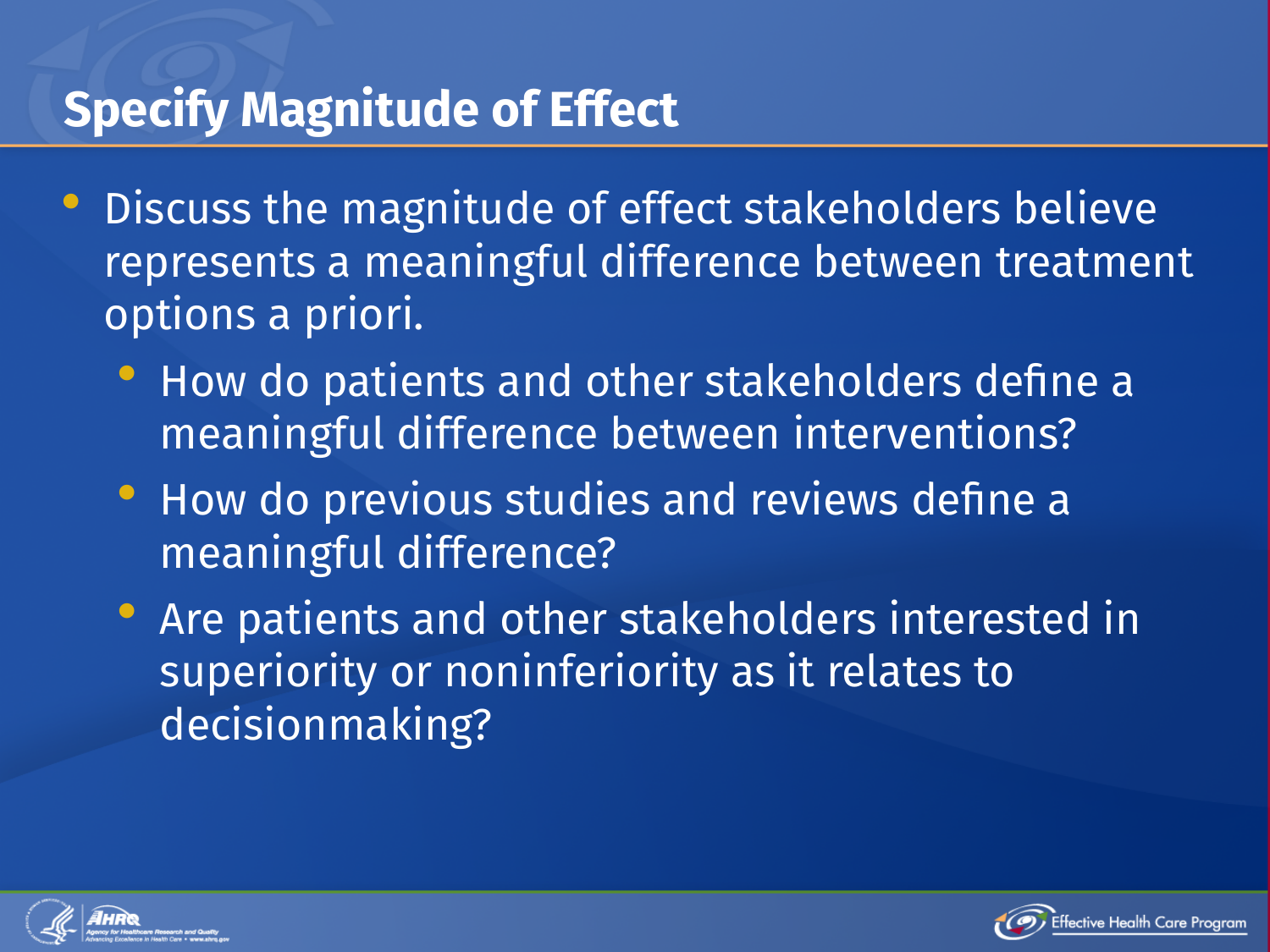

# Specify Magnitude of Effect
Discuss the magnitude of effect stakeholders believe represents a meaningful difference between treatment options a priori.
How do patients and other stakeholders define a meaningful difference between interventions?
How do previous studies and reviews define a meaningful difference?
Are patients and other stakeholders interested in superiority or noninferiority as it relates to decisionmaking?